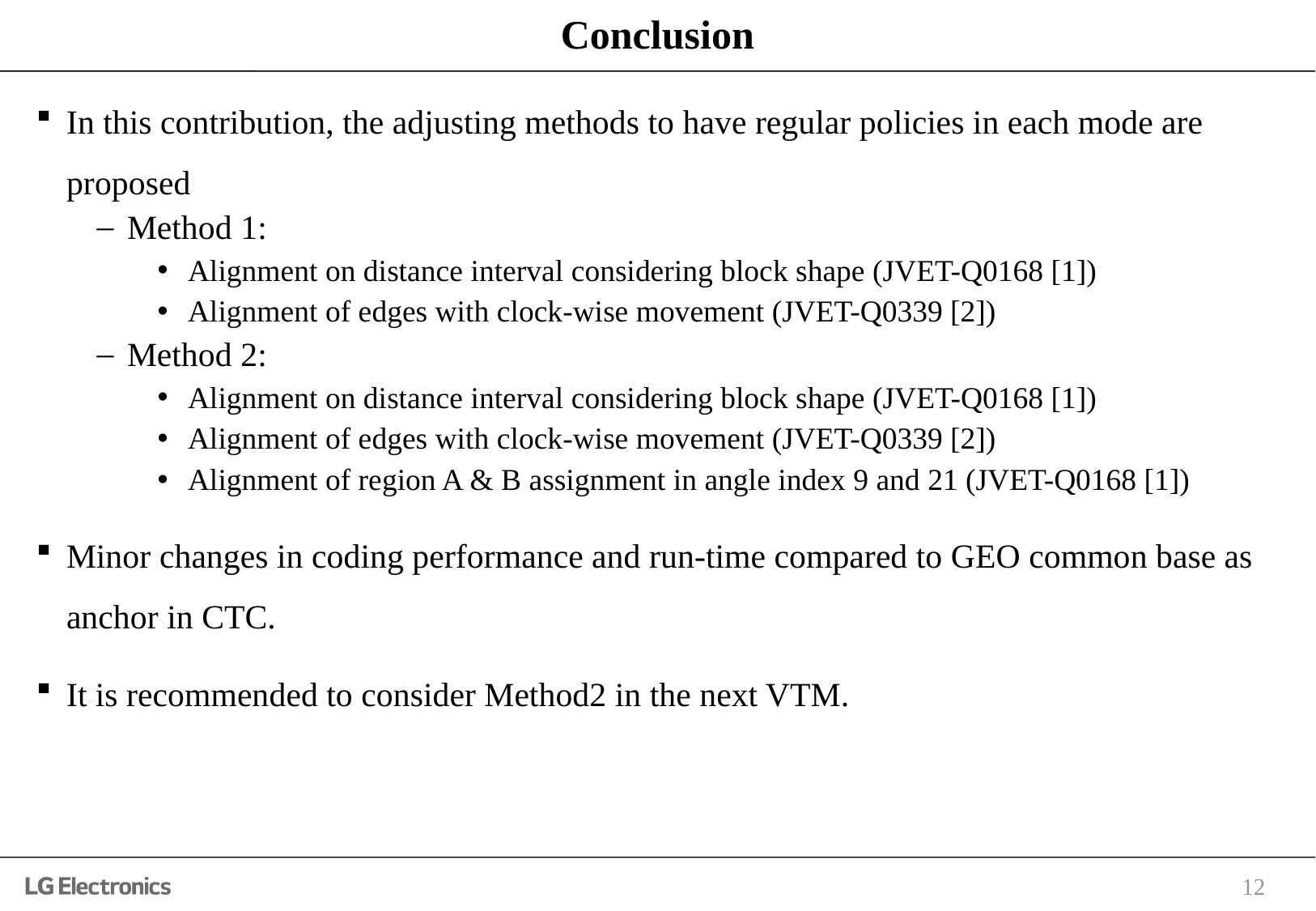

# Conclusion
In this contribution, the adjusting methods to have regular policies in each mode are proposed
Method 1:
Alignment on distance interval considering block shape (JVET-Q0168 [1])
Alignment of edges with clock-wise movement (JVET-Q0339 [2])
Method 2:
Alignment on distance interval considering block shape (JVET-Q0168 [1])
Alignment of edges with clock-wise movement (JVET-Q0339 [2])
Alignment of region A & B assignment in angle index 9 and 21 (JVET-Q0168 [1])
Minor changes in coding performance and run-time compared to GEO common base as anchor in CTC.
It is recommended to consider Method2 in the next VTM.

12